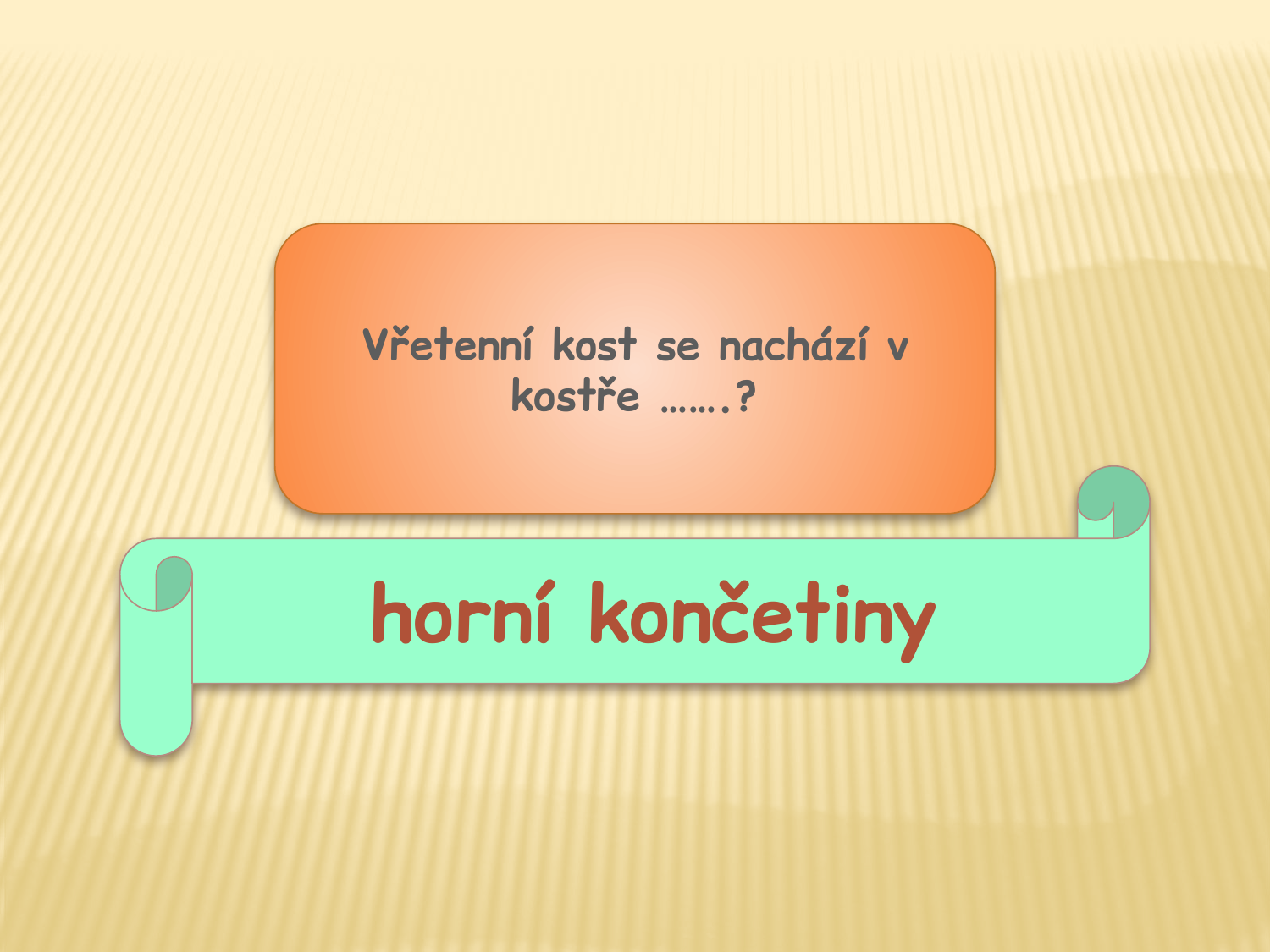

Vřetenní kost se nachází v kostře …….?
horní končetiny